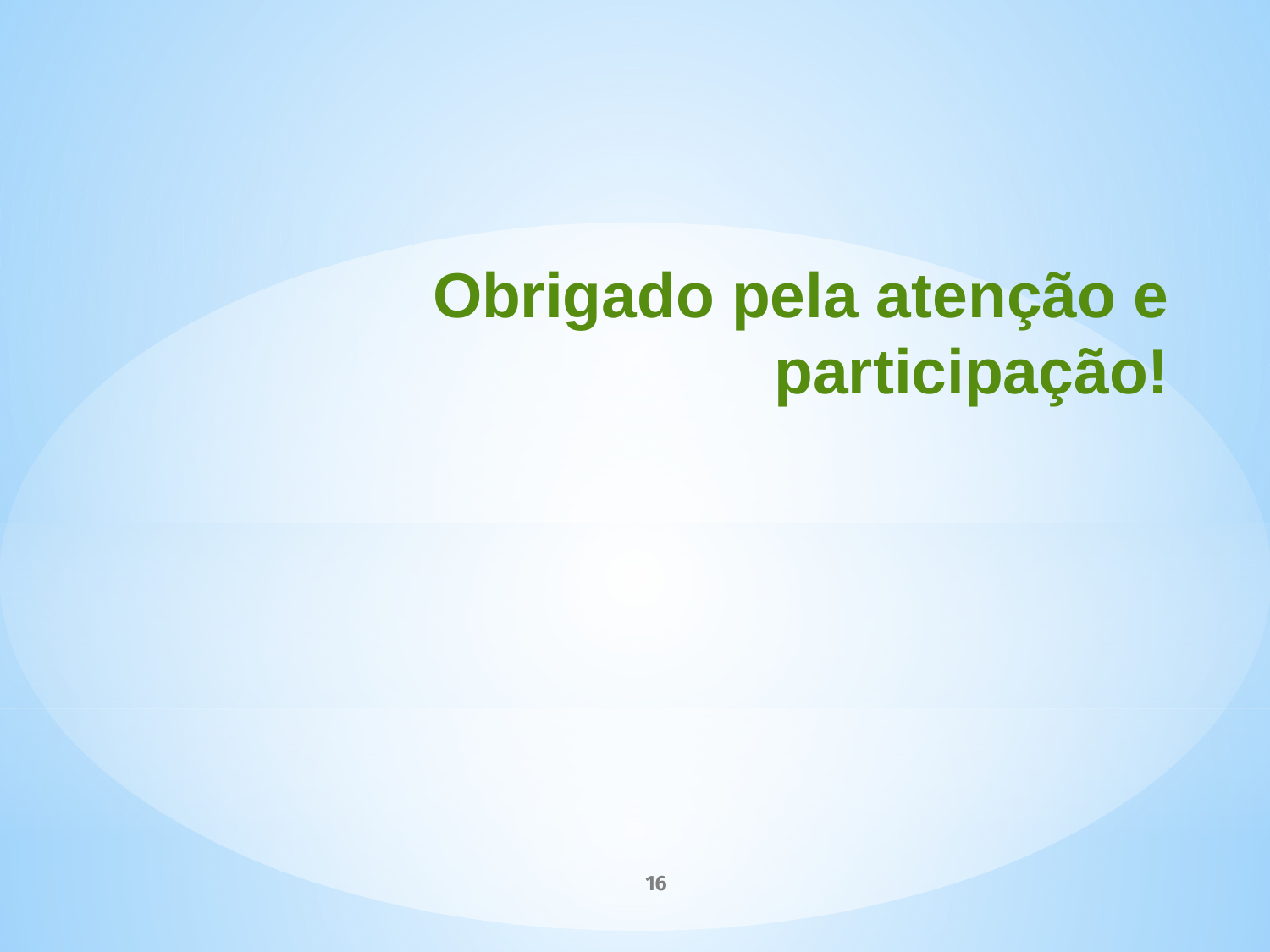

# Obrigado pela atenção e participação!
16